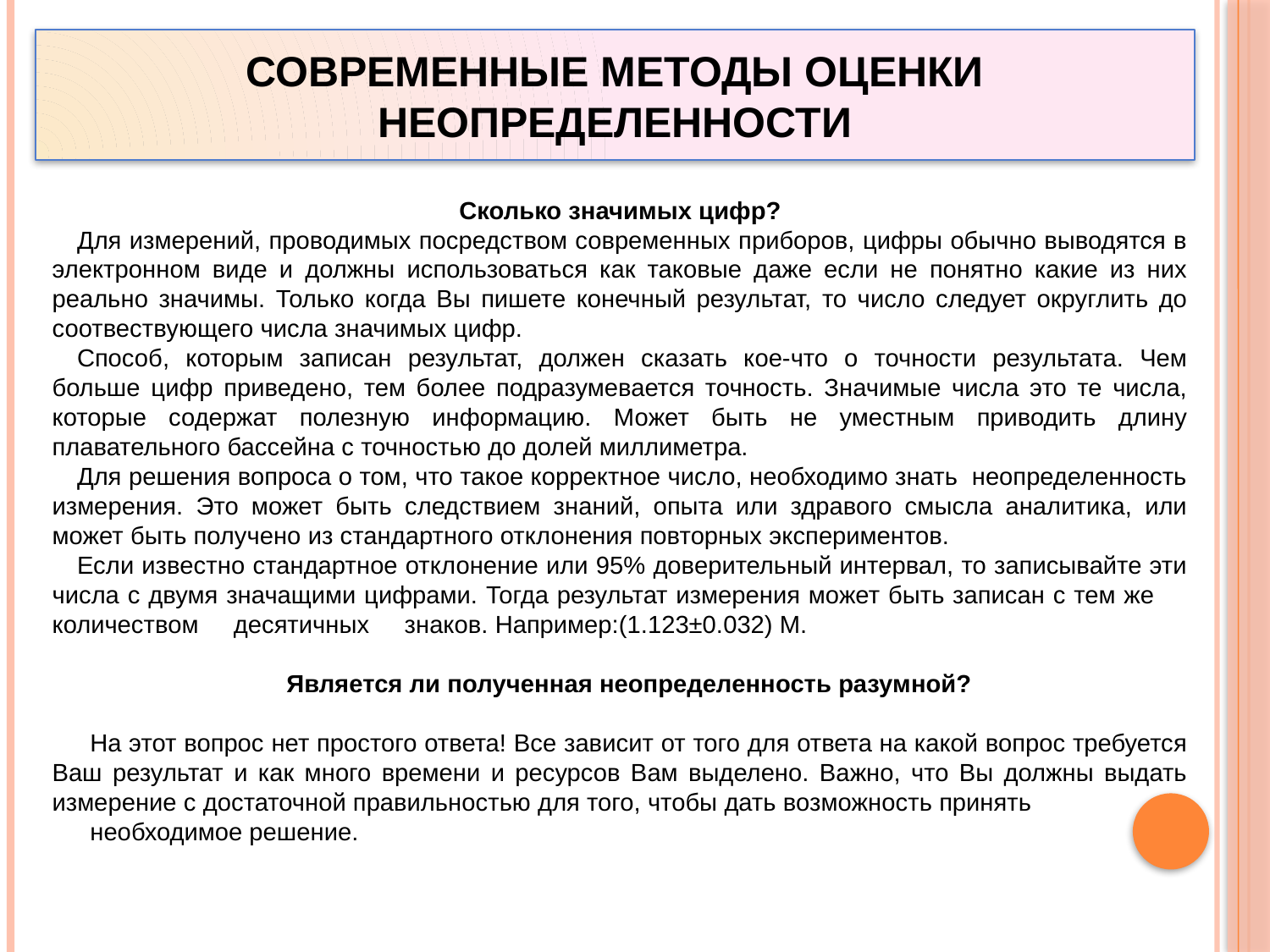

# Современные методы оценки неопределенности
Сколько значимых цифр?
Для измерений, проводимых посредством современных приборов, цифры обычно выводятся в электронном виде и должны использоваться как таковые даже если не понятно какие из них реально значимы. Только когда Вы пишете конечный результат, то число следует округлить до соотвествующего числа значимых цифр.
Способ, которым записан результат, должен сказать кое-что о точности результата. Чем больше цифр приведено, тем более подразумевается точность. Значимые числа это те числа, которые содержат полезную информацию. Может быть не уместным приводить длину плавательного бассейна с точностью до долей миллиметра.
Для решения вопроса о том, что такое корректное число, необходимо знать  неопределенность измерения. Это может быть следствием знаний, опыта или здравого смысла аналитика, или может быть получено из стандартного отклонения повторных экспериментов.
Если известно стандартное отклонение или 95% доверительный интервал, то записывайте эти числа с двумя значащими цифрами. Тогда результат измерения может быть записан с тем же     количеством     десятичных     знаков. Например:(1.123±0.032) М.

Является ли полученная неопределенность разумной?

На этот вопрос нет простого ответа! Все зависит от того для ответа на какой вопрос требуется Ваш результат и как много времени и ресурсов Вам выделено. Важно, что Вы должны выдать измерение с достаточной правильностью для того, чтобы дать возможность принять
необходимое решение.